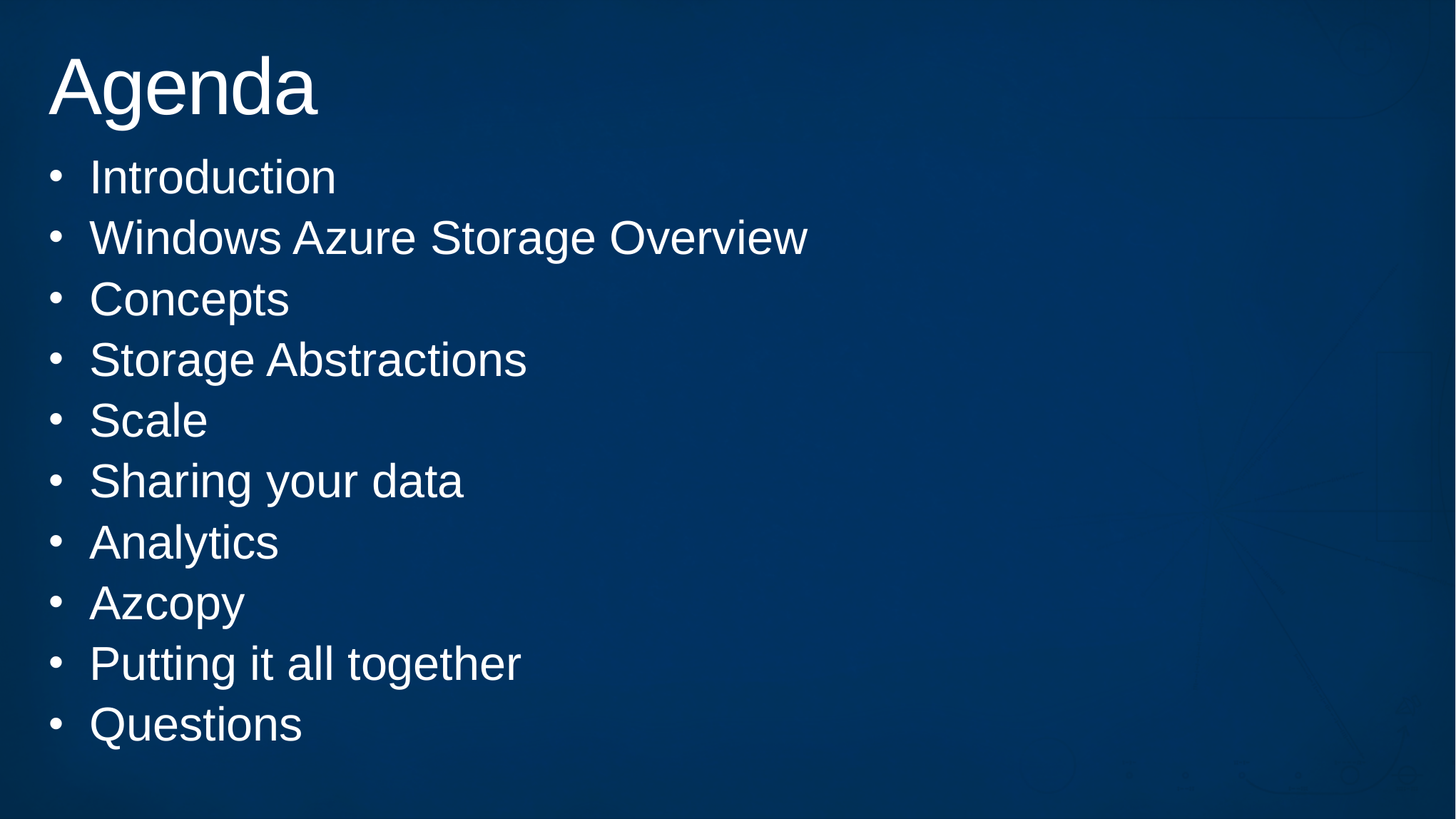

# Agenda
Introduction
Windows Azure Storage Overview
Concepts
Storage Abstractions
Scale
Sharing your data
Analytics
Azcopy
Putting it all together
Questions